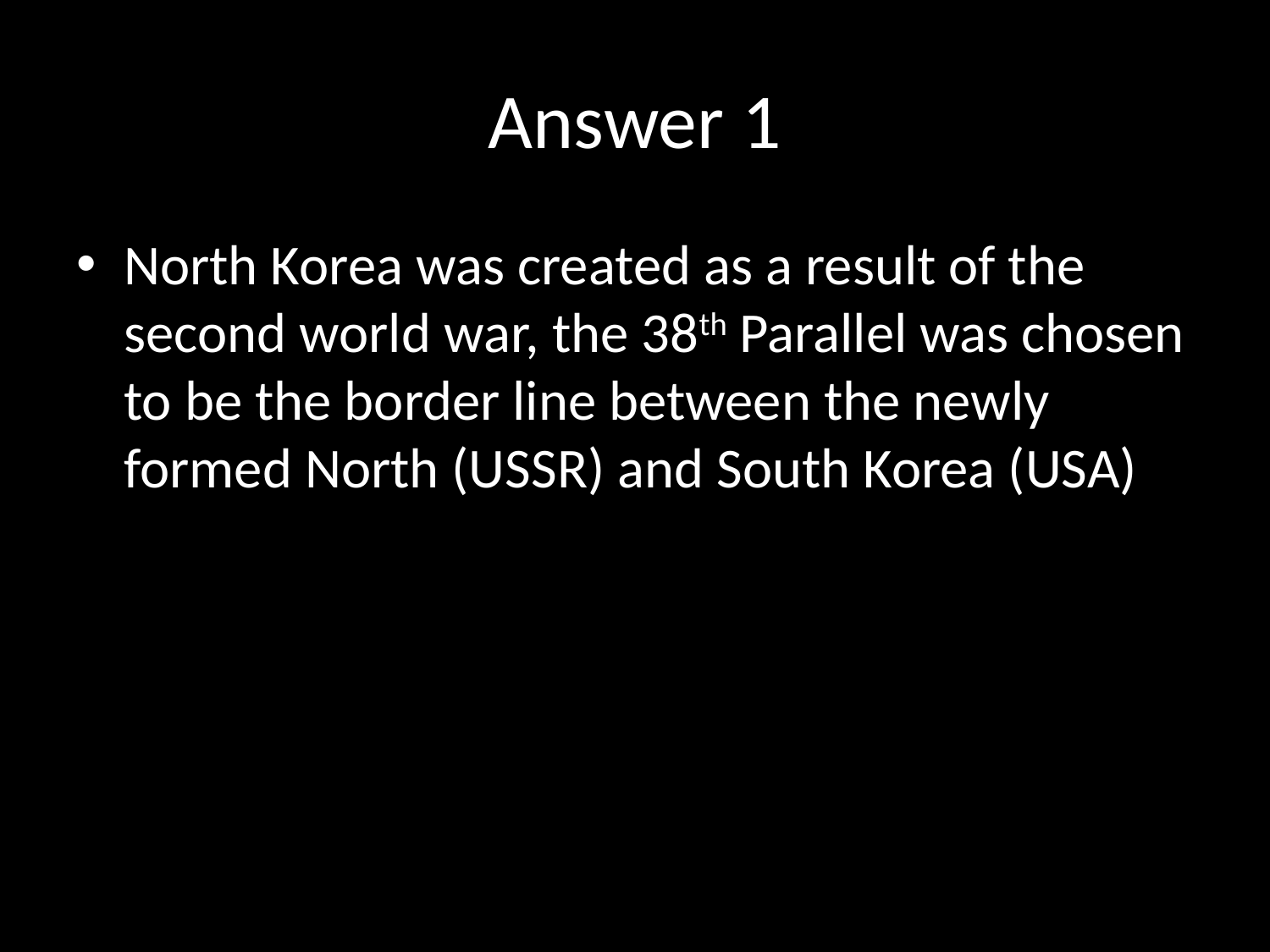

# Answer 1
North Korea was created as a result of the second world war, the 38th Parallel was chosen to be the border line between the newly formed North (USSR) and South Korea (USA)